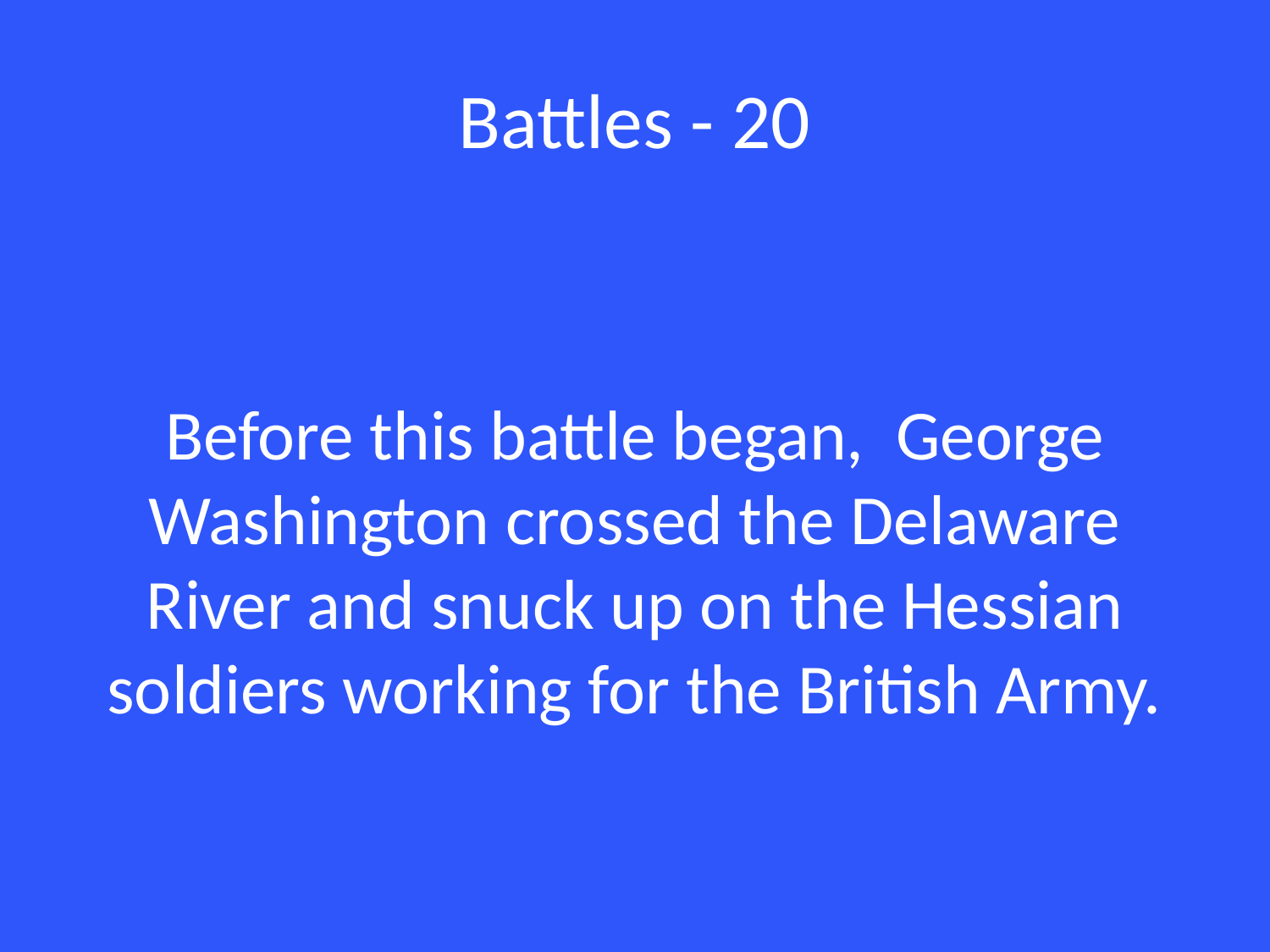

# Battles - 20

Before this battle began,  George Washington crossed the Delaware River and snuck up on the Hessian soldiers working for the British Army.